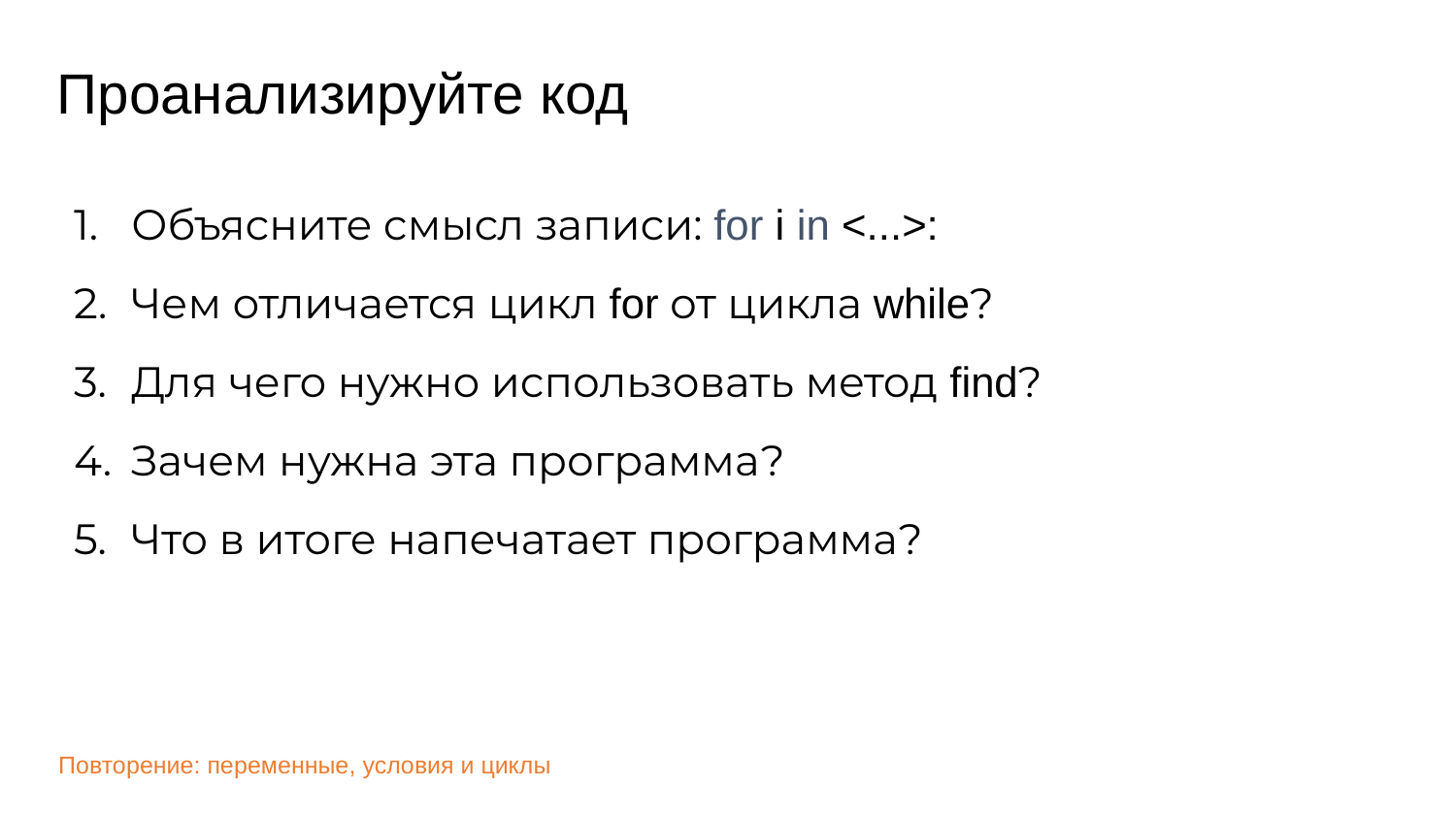

Проанализируйте код
Объясните смысл записи: for i in <...>:
Чем отличается цикл for от цикла while?
Для чего нужно использовать метод find?
Зачем нужна эта программа?
Что в итоге напечатает программа?
Повторение: переменные, условия и циклы